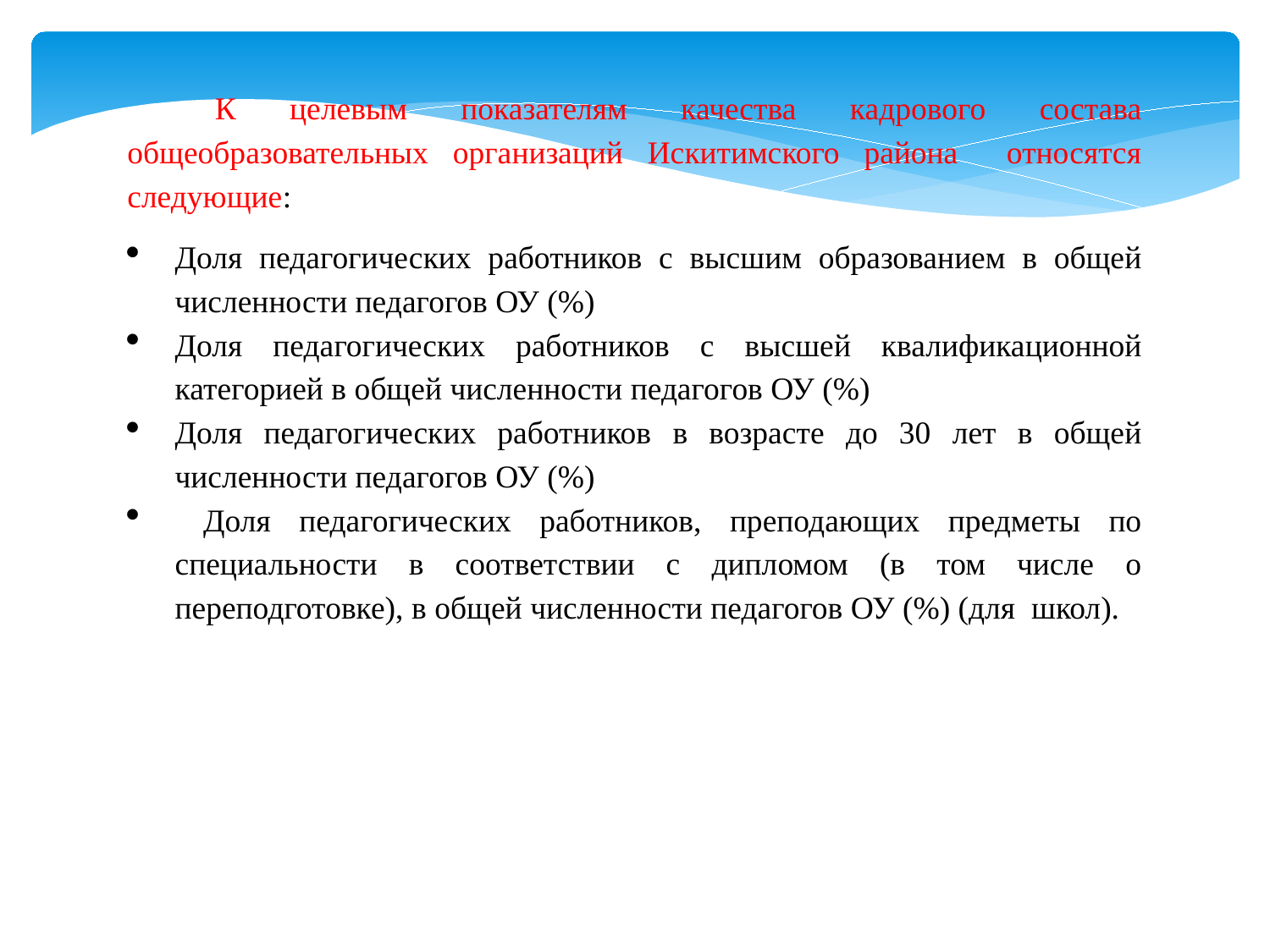

К целевым показателям качества кадрового состава общеобразовательных организаций Искитимского района  относятся следующие:
Доля педагогических работников с высшим образованием в общей численности педагогов ОУ (%)
Доля педагогических работников с высшей квалификационной категорией в общей численности педагогов ОУ (%)
Доля педагогических работников в возрасте до 30 лет в общей численности педагогов ОУ (%)
 Доля педагогических работников, преподающих предметы по специальности в соответствии с дипломом (в том числе о переподготовке), в общей численности педагогов ОУ (%) (для  школ).